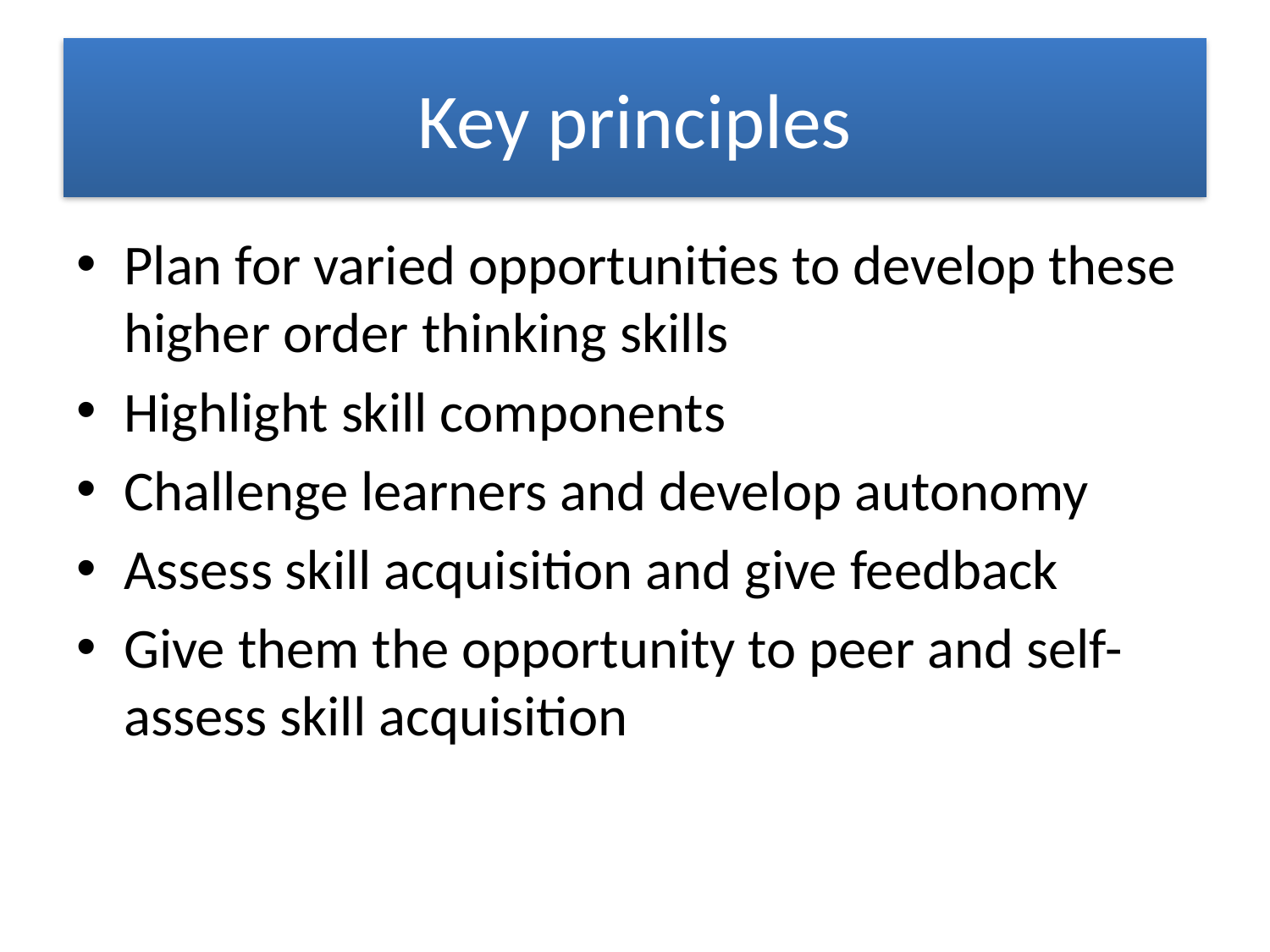

# Key principles
Plan for varied opportunities to develop these higher order thinking skills
Highlight skill components
Challenge learners and develop autonomy
Assess skill acquisition and give feedback
Give them the opportunity to peer and self-assess skill acquisition